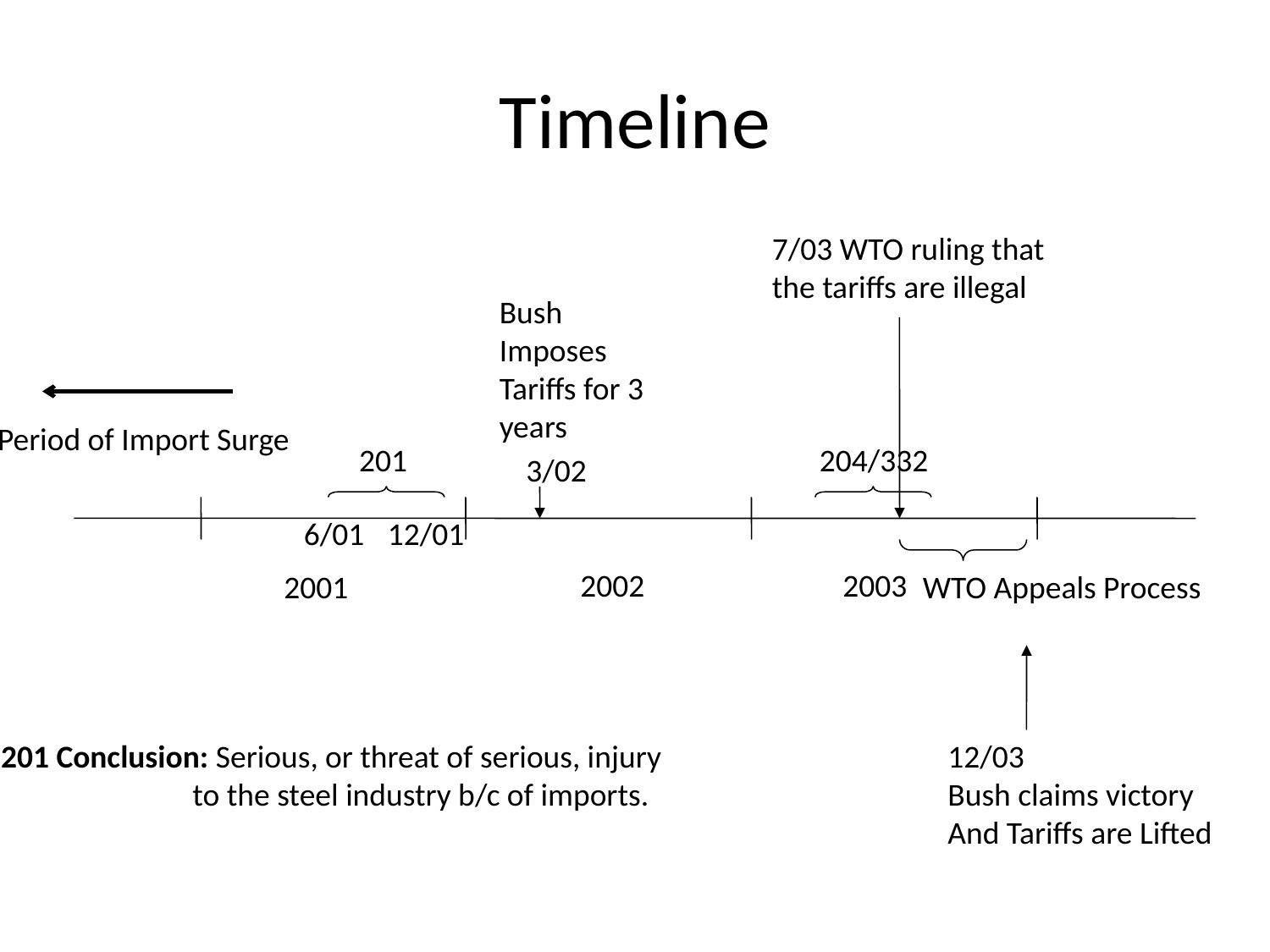

# Timeline
7/03 WTO ruling that
the tariffs are illegal
Bush Imposes Tariffs for 3 years

Period of Import Surge
201

204/332

3/02

6/01
12/01

2002
2003
2001
WTO Appeals Process

201 Conclusion: Serious, or threat of serious, injury
	         to the steel industry b/c of imports.
12/03
Bush claims victory
And Tariffs are Lifted